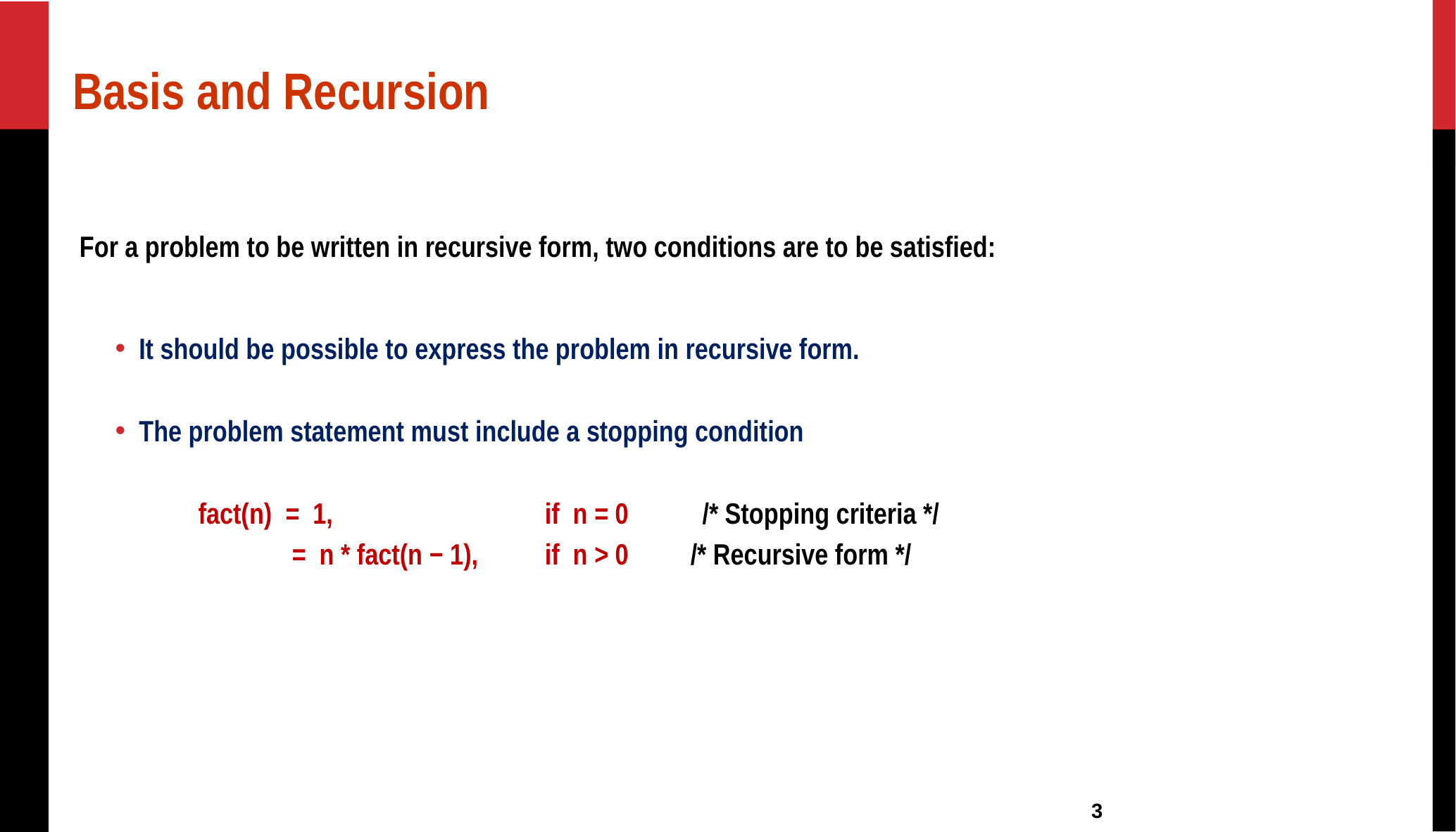

# Basis and Recursion
For a problem to be written in recursive form, two conditions are to be satisfied:

It should be possible to express the problem in recursive form.

The problem statement must include a stopping condition

fact(n)  =  1,                      	if  n = 0           /* Stopping criteria */
              =  n * fact(n − 1),   	if  n > 0	      /* Recursive form */

3